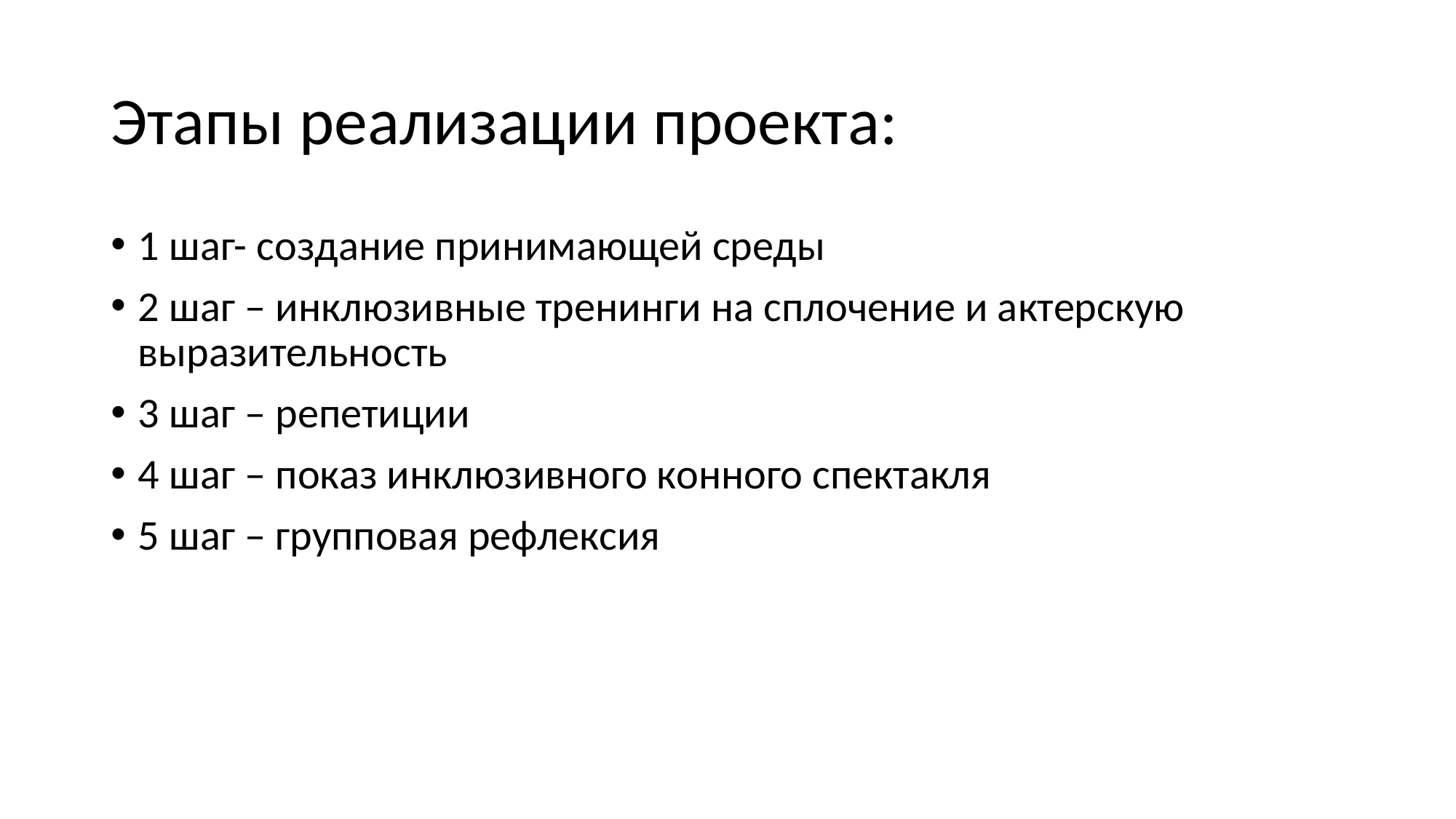

# Этапы реализации проекта:
1 шаг- создание принимающей среды
2 шаг – инклюзивные тренинги на сплочение и актерскую выразительность
3 шаг – репетиции
4 шаг – показ инклюзивного конного спектакля
5 шаг – групповая рефлексия